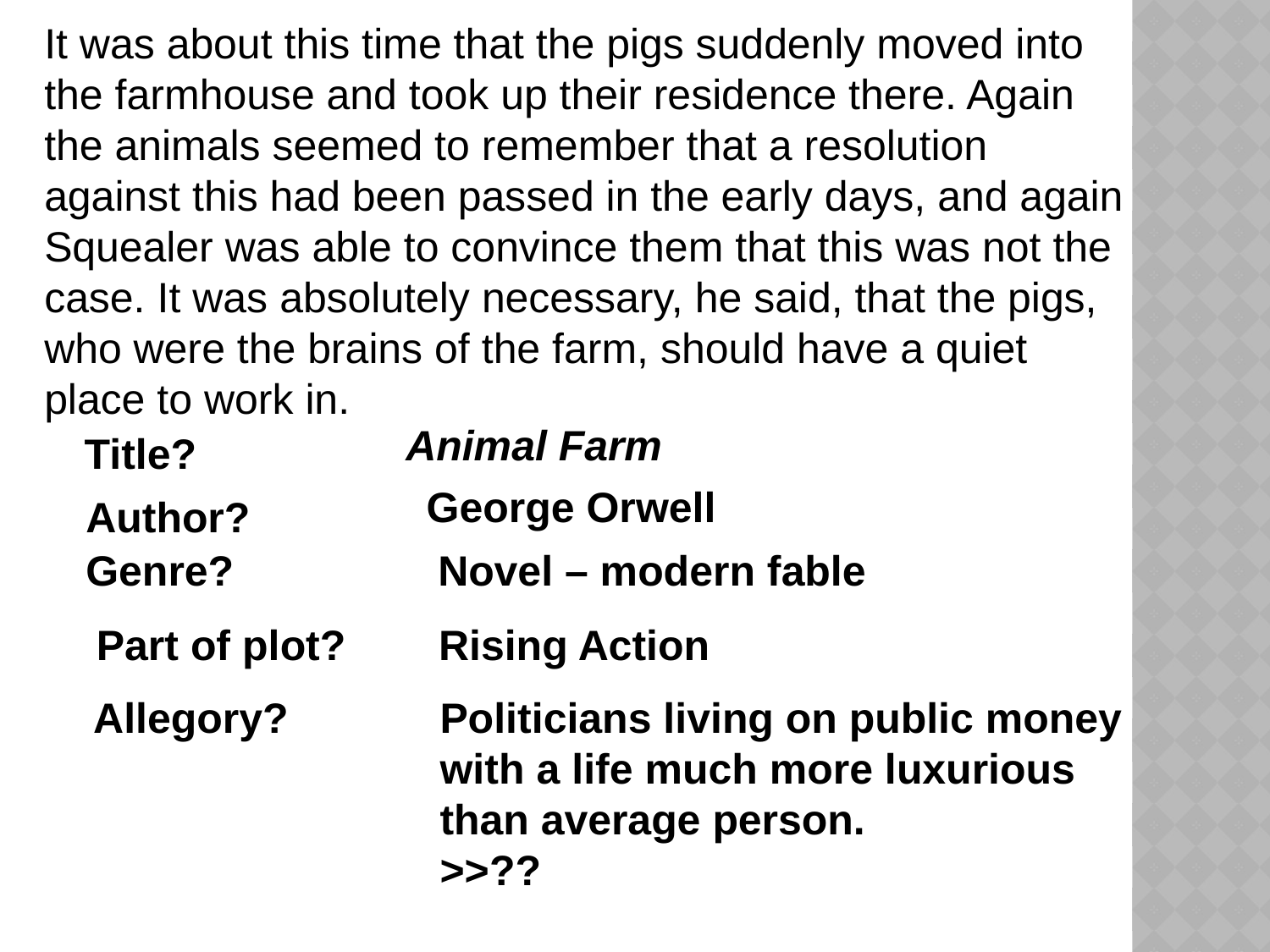

It was about this time that the pigs suddenly moved into the farmhouse and took up their residence there. Again the animals seemed to remember that a resolution against this had been passed in the early days, and again Squealer was able to convince them that this was not the case. It was absolutely necessary, he said, that the pigs, who were the brains of the farm, should have a quiet
place to work in.
Animal Farm
Title?
George Orwell
Author?
Genre?
Novel – modern fable
Part of plot?
Rising Action
Allegory?
Politicians living on public money with a life much more luxurious than average person.
>>??